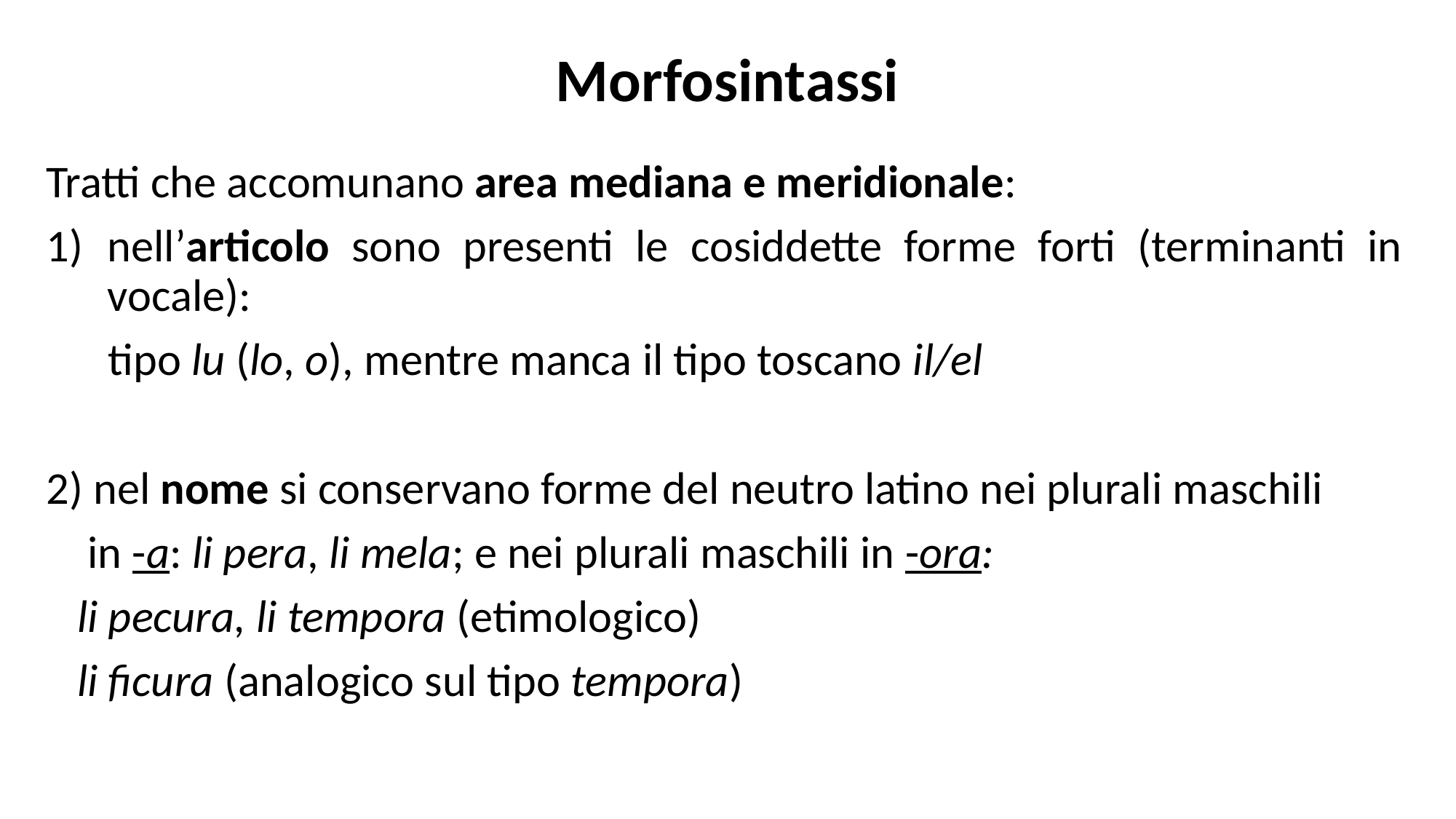

# Morfosintassi
Tratti che accomunano area mediana e meridionale:
nell’articolo sono presenti le cosiddette forme forti (terminanti in vocale):
      tipo lu (lo, o), mentre manca il tipo toscano il/el

2) nel nome si conservano forme del neutro latino nei plurali maschili
    in -a: li pera, li mela; e nei plurali maschili in -ora:
   li pecura, li tempora (etimologico)
   li ficura (analogico sul tipo tempora)